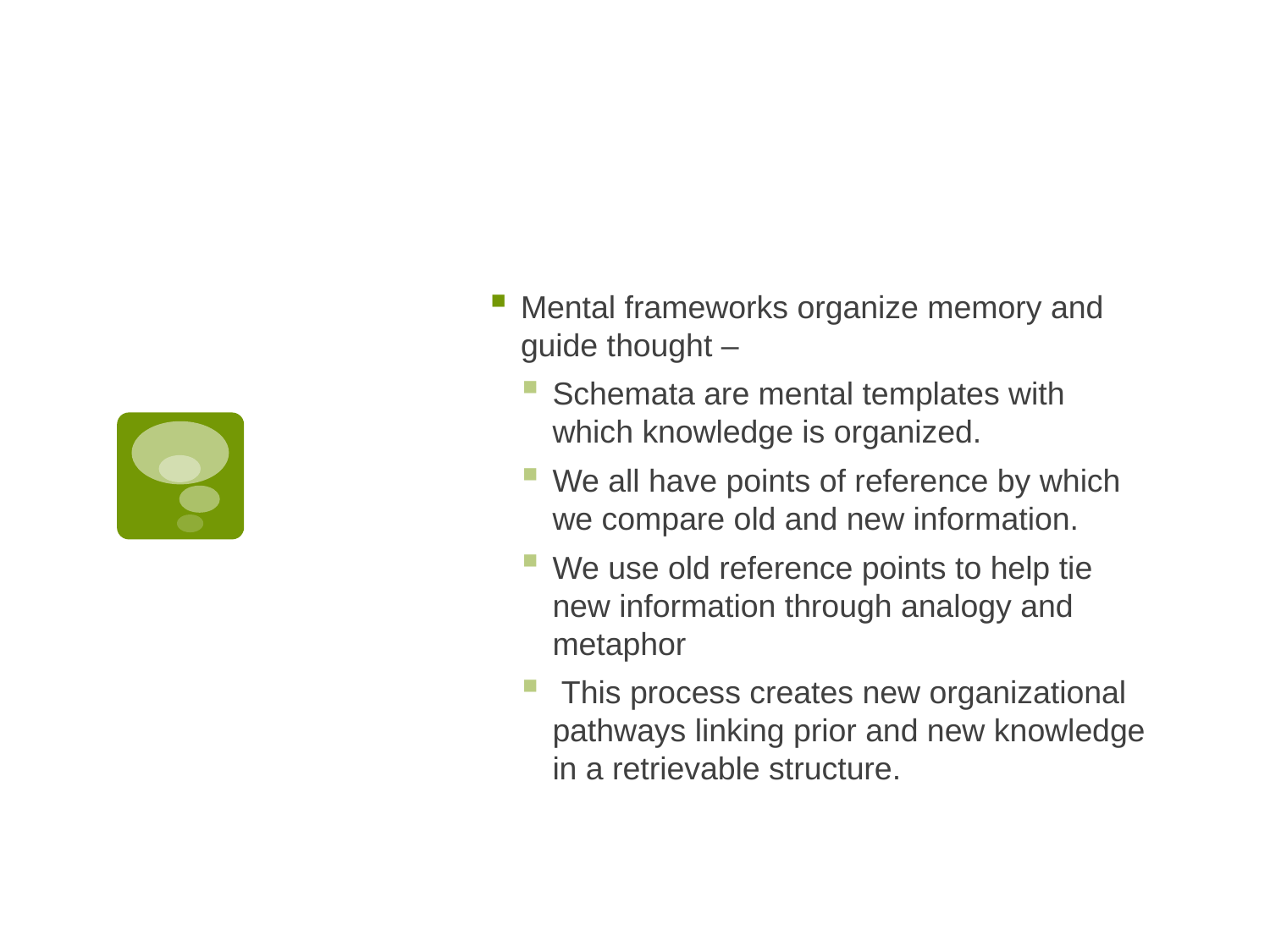

Mental frameworks organize memory and guide thought –
Schemata are mental templates with which knowledge is organized.
We all have points of reference by which we compare old and new information.
We use old reference points to help tie new information through analogy and metaphor
 This process creates new organizational pathways linking prior and new knowledge in a retrievable structure.